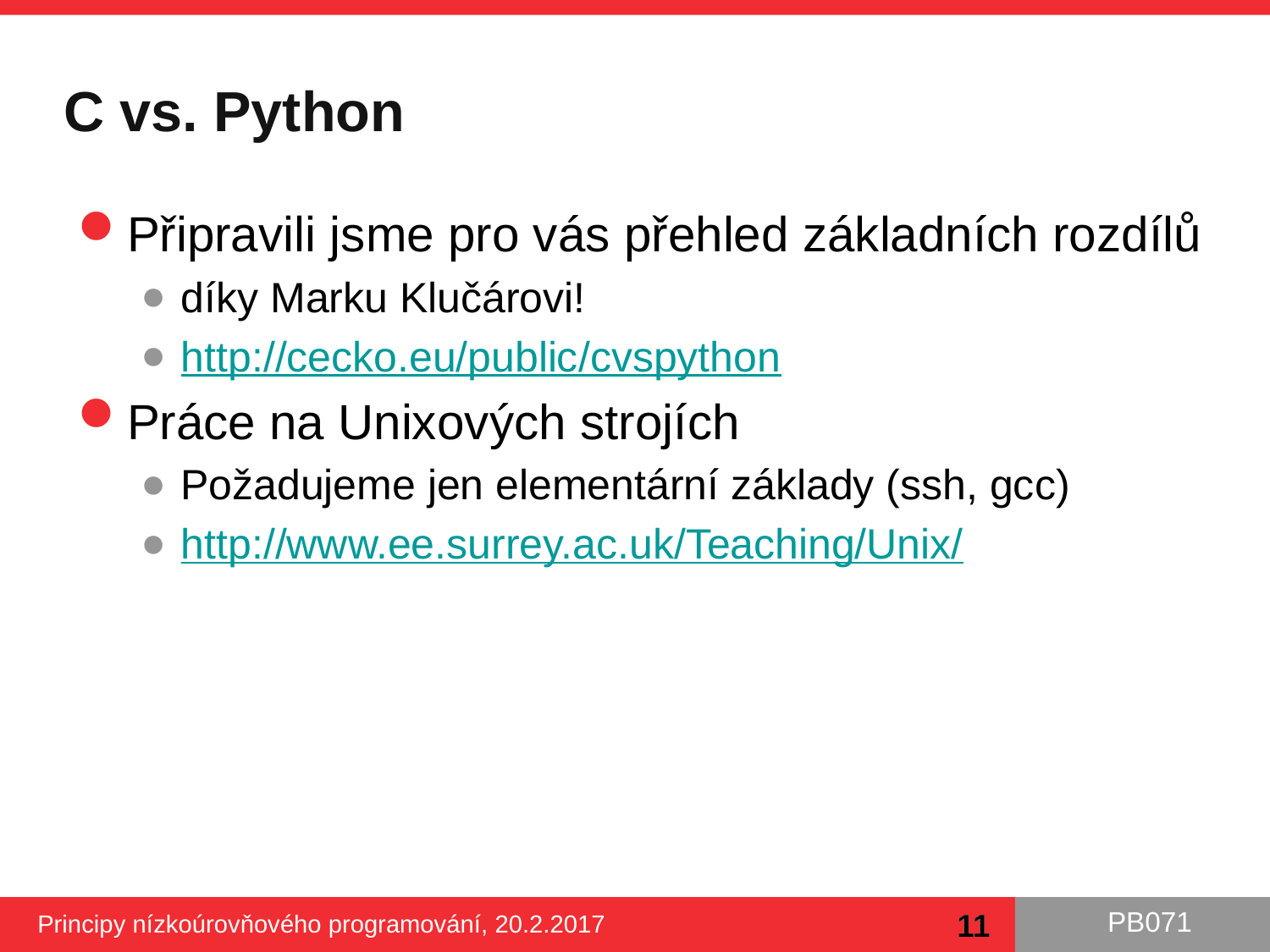

# C vs. Python
Připravili jsme pro vás přehled základních rozdílů
díky Marku Klučárovi!
http://cecko.eu/public/cvspython
Práce na Unixových strojích
Požadujeme jen elementární základy (ssh, gcc)
http://www.ee.surrey.ac.uk/Teaching/Unix/

11
Principy nízkoúrovňového programování, 20.2.2017